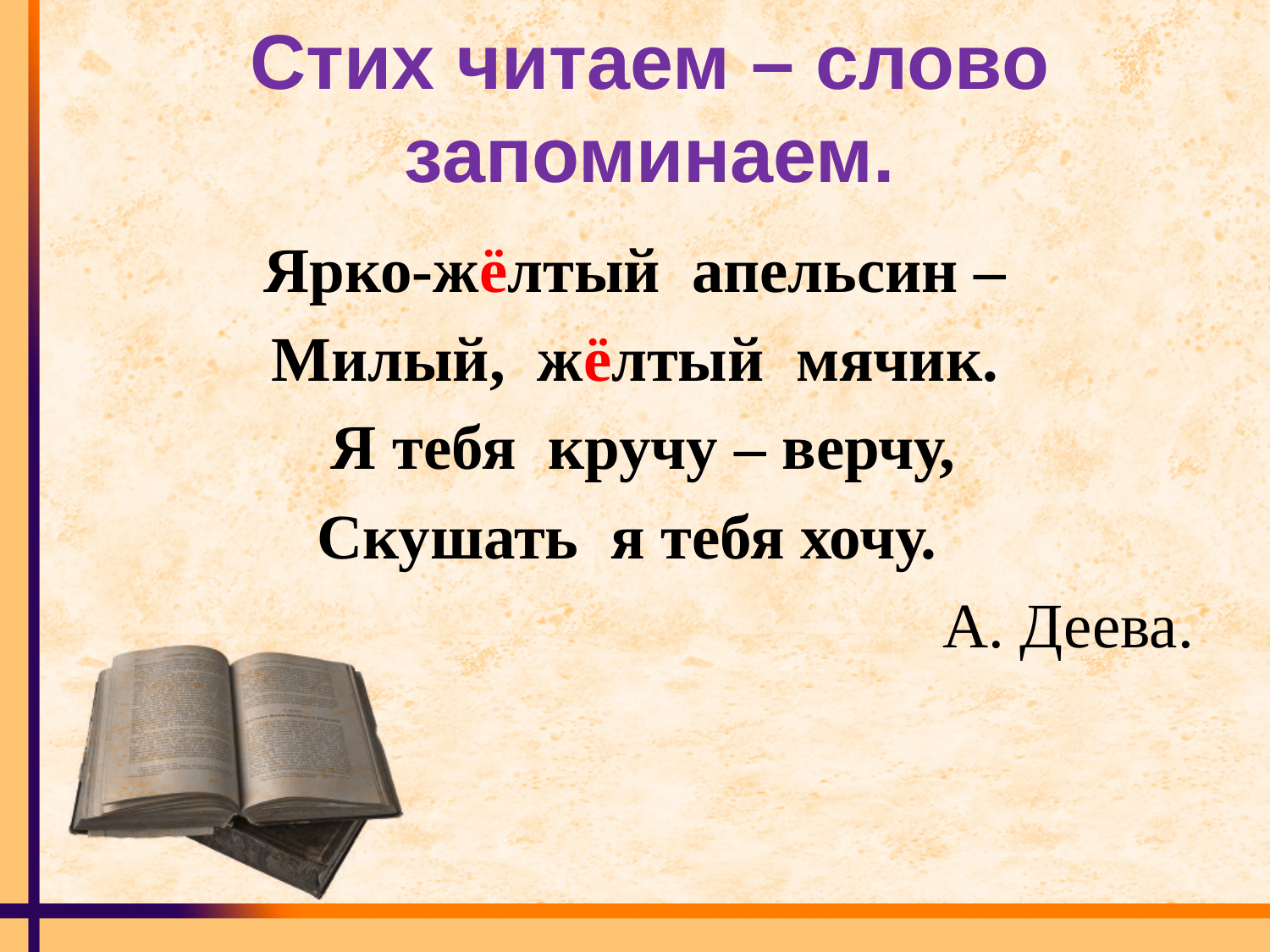

Стих читаем – слово запоминаем.

#
Ярко-жёлтый  апельсин –
Милый,  жёлтый  мячик.
 Я тебя  кручу – верчу,
Скушать  я тебя хочу.
А. Деева.